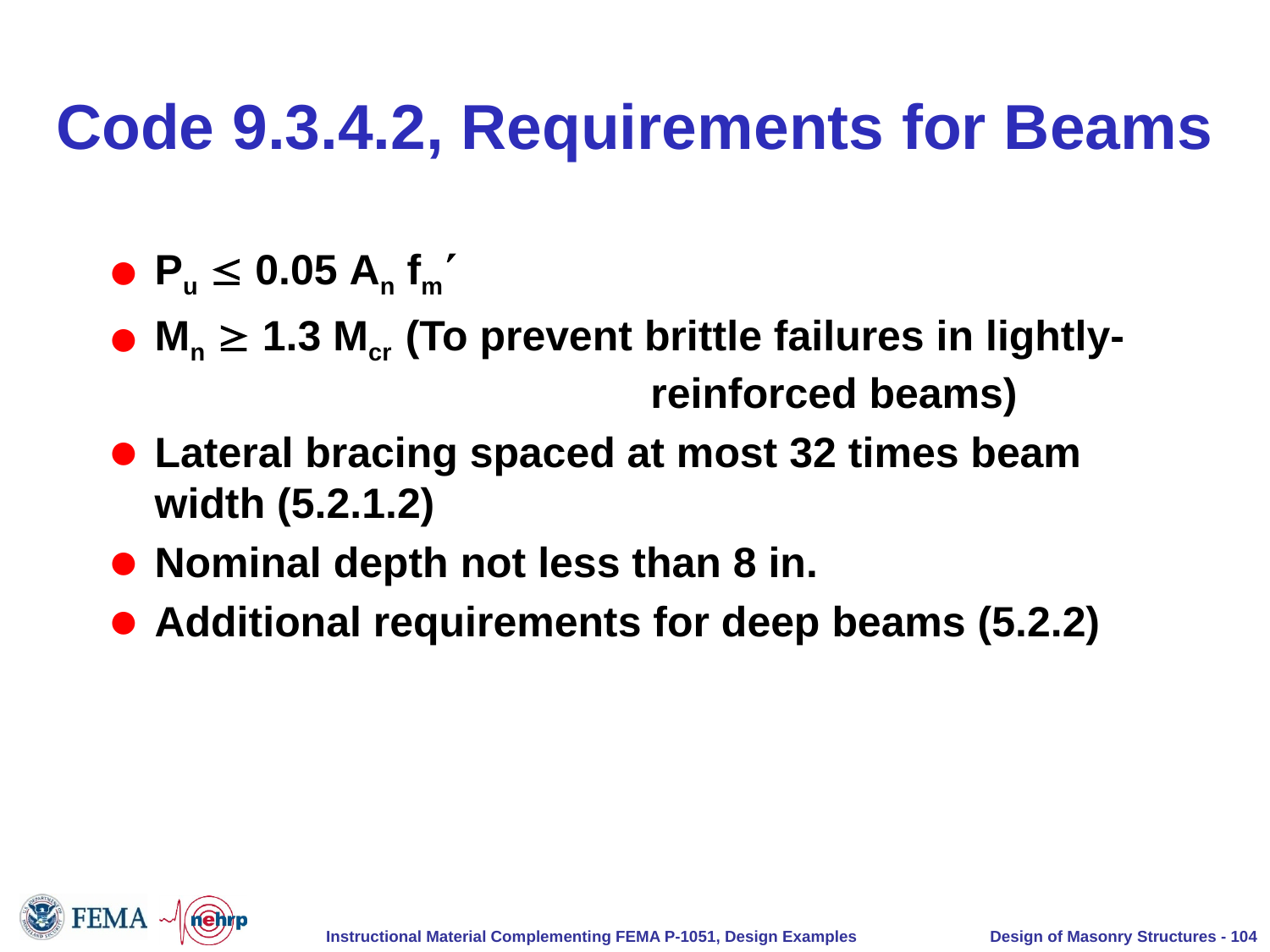

# Code 9.3.4.2, Requirements for Beams
Pu ≤ 0.05 An fm′
Mn ≥ 1.3 Mcr  (To prevent brittle failures in lightly-                                              reinforced beams)
Lateral bracing spaced at most 32 times beam width (5.2.1.2)
Nominal depth not less than 8 in.
Additional requirements for deep beams (5.2.2)
Design of Masonry Structures - 104
Instructional Material Complementing FEMA P-1051, Design Examples